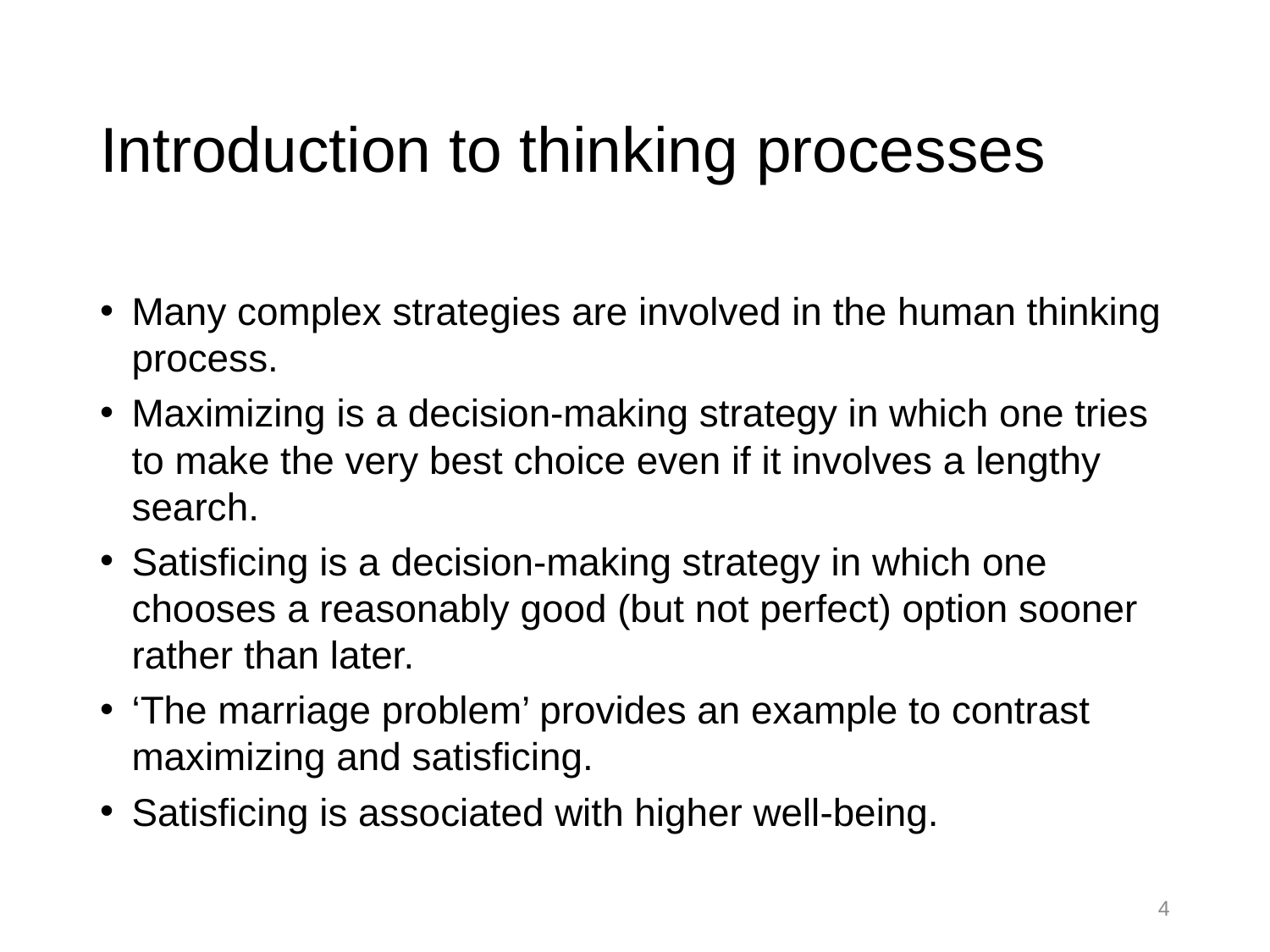

# Introduction to thinking processes
Many complex strategies are involved in the human thinking process.
Maximizing is a decision-making strategy in which one tries to make the very best choice even if it involves a lengthy search.
Satisficing is a decision-making strategy in which one chooses a reasonably good (but not perfect) option sooner rather than later.
‘The marriage problem’ provides an example to contrast maximizing and satisficing.
Satisficing is associated with higher well-being.
4